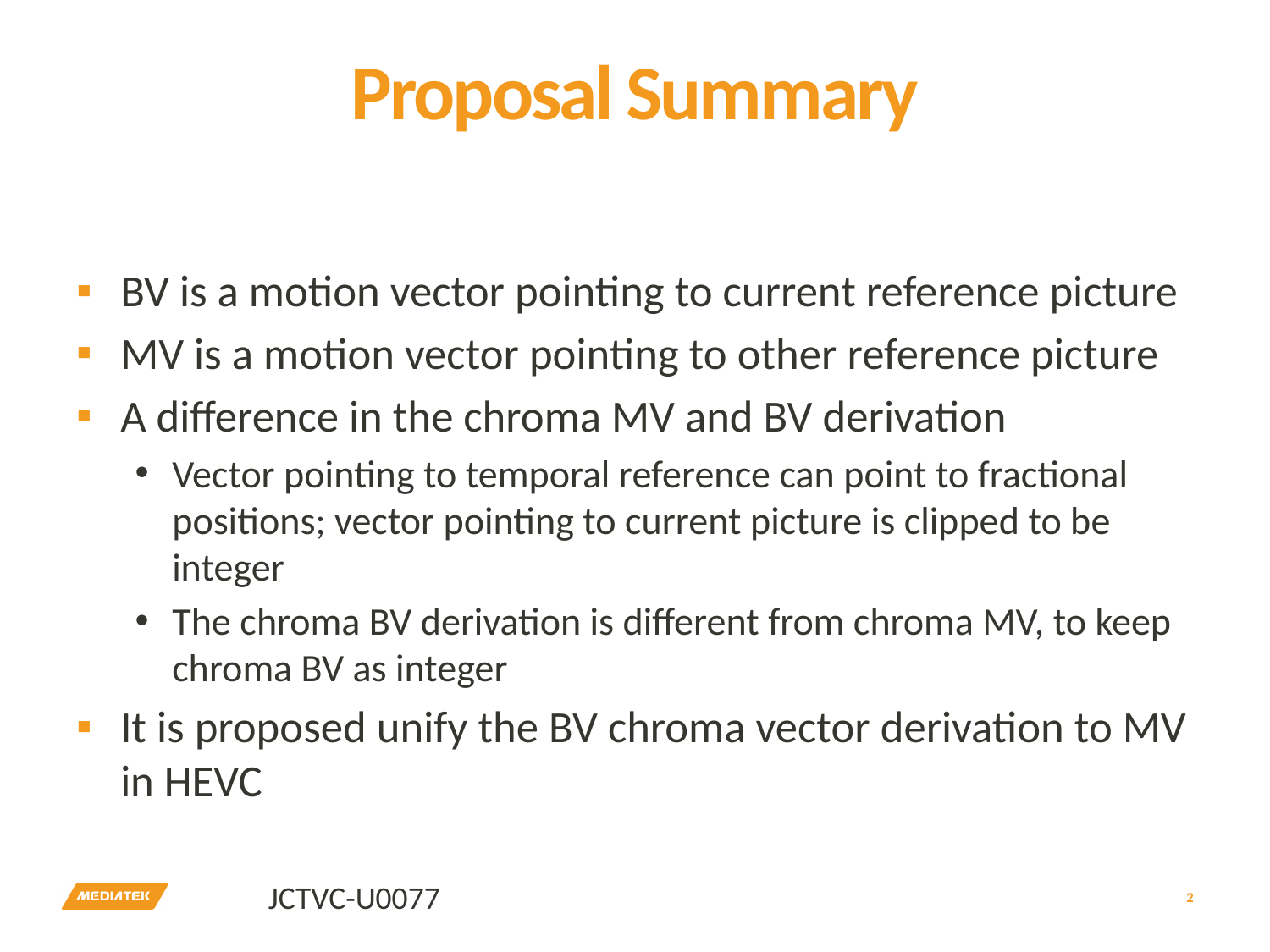

# Proposal Summary
BV is a motion vector pointing to current reference picture
MV is a motion vector pointing to other reference picture
A difference in the chroma MV and BV derivation
Vector pointing to temporal reference can point to fractional positions; vector pointing to current picture is clipped to be integer
The chroma BV derivation is different from chroma MV, to keep chroma BV as integer
It is proposed unify the BV chroma vector derivation to MV in HEVC
2